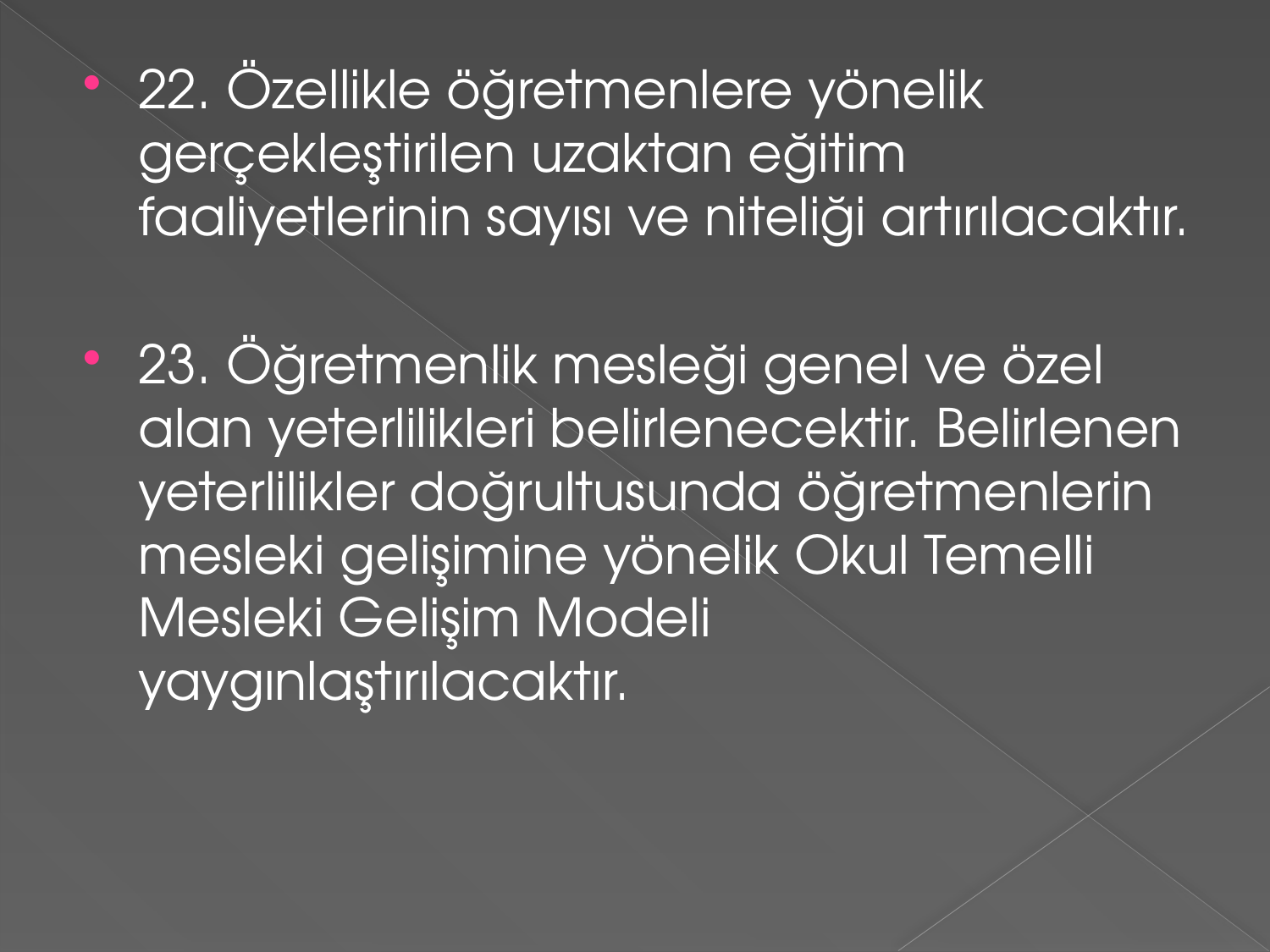

22. Özellikle öğretmenlere yönelik gerçekleştirilen uzaktan eğitim faaliyetlerinin sayısı ve niteliği artırılacaktır.

23. Öğretmenlik mesleği genel ve özel alan yeterlilikleri belirlenecektir. Belirlenen yeterlilikler doğrultusunda öğretmenlerin mesleki gelişimine yönelik Okul Temelli Mesleki Gelişim Modeli yaygınlaştırılacaktır.